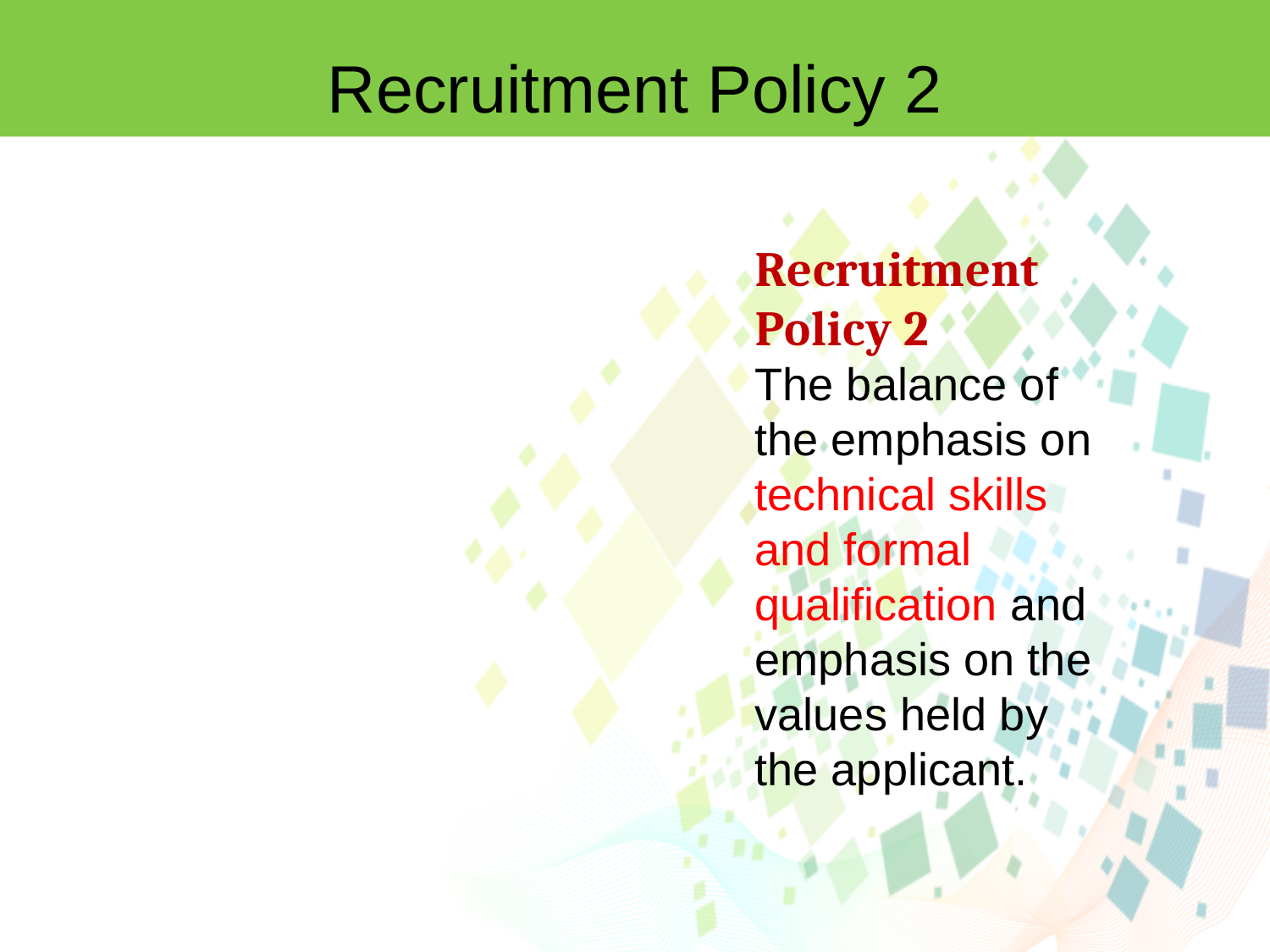

Recruitment Policy 2

Recruitment Policy 2
The balance of the emphasis on technical skills and formal qualification and emphasis on the values held by the applicant.